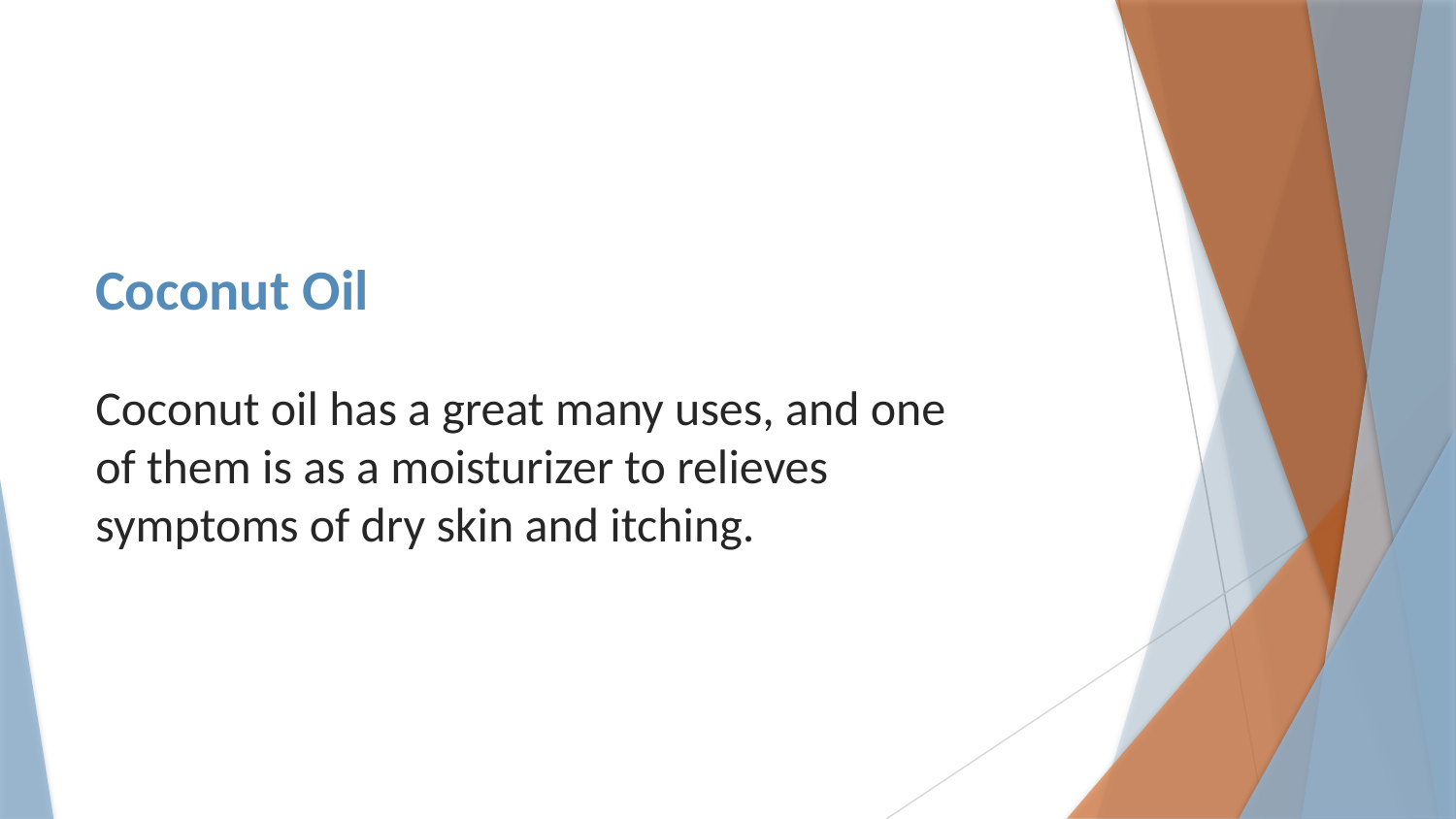

# Coconut Oil
Coconut oil has a great many uses, and one of them is as a moisturizer to relieves symptoms of dry skin and itching.